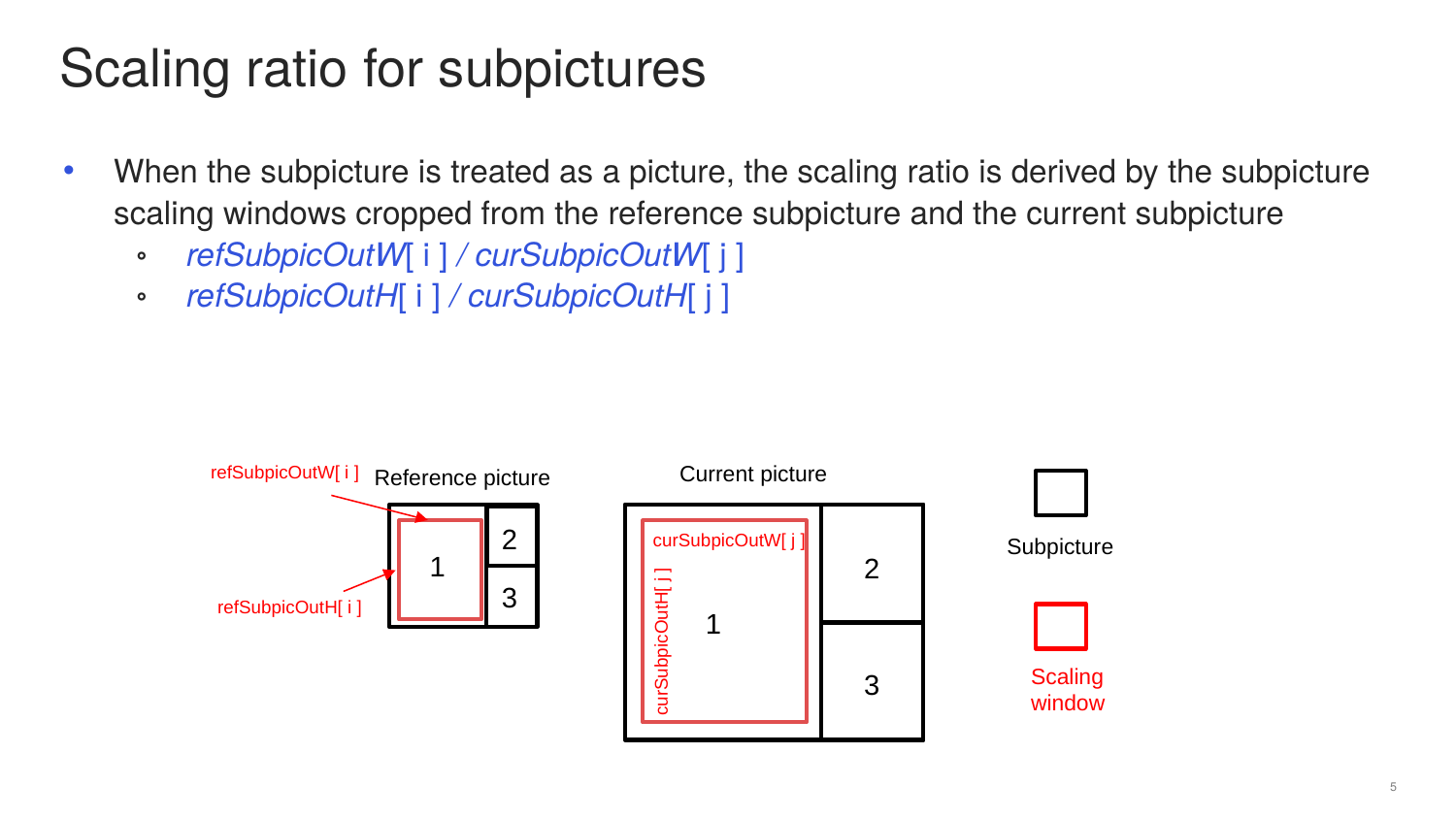

# Scaling ratio for subpictures
When the subpicture is treated as a picture, the scaling ratio is derived by the subpicture scaling windows cropped from the reference subpicture and the current subpicture
refSubpicOutW[ i ] / curSubpicOutW[ j ]
refSubpicOutH[ i ] / curSubpicOutH[ j ]
Current picture
Reference picture

2
1
2

3
1

3

refSubpicOutW[ i ]
curSubpicOutW[ j ]
refSubpicOutH[ i ]
curSubpicOutH[ j ]

Subpicture

Scaling
window